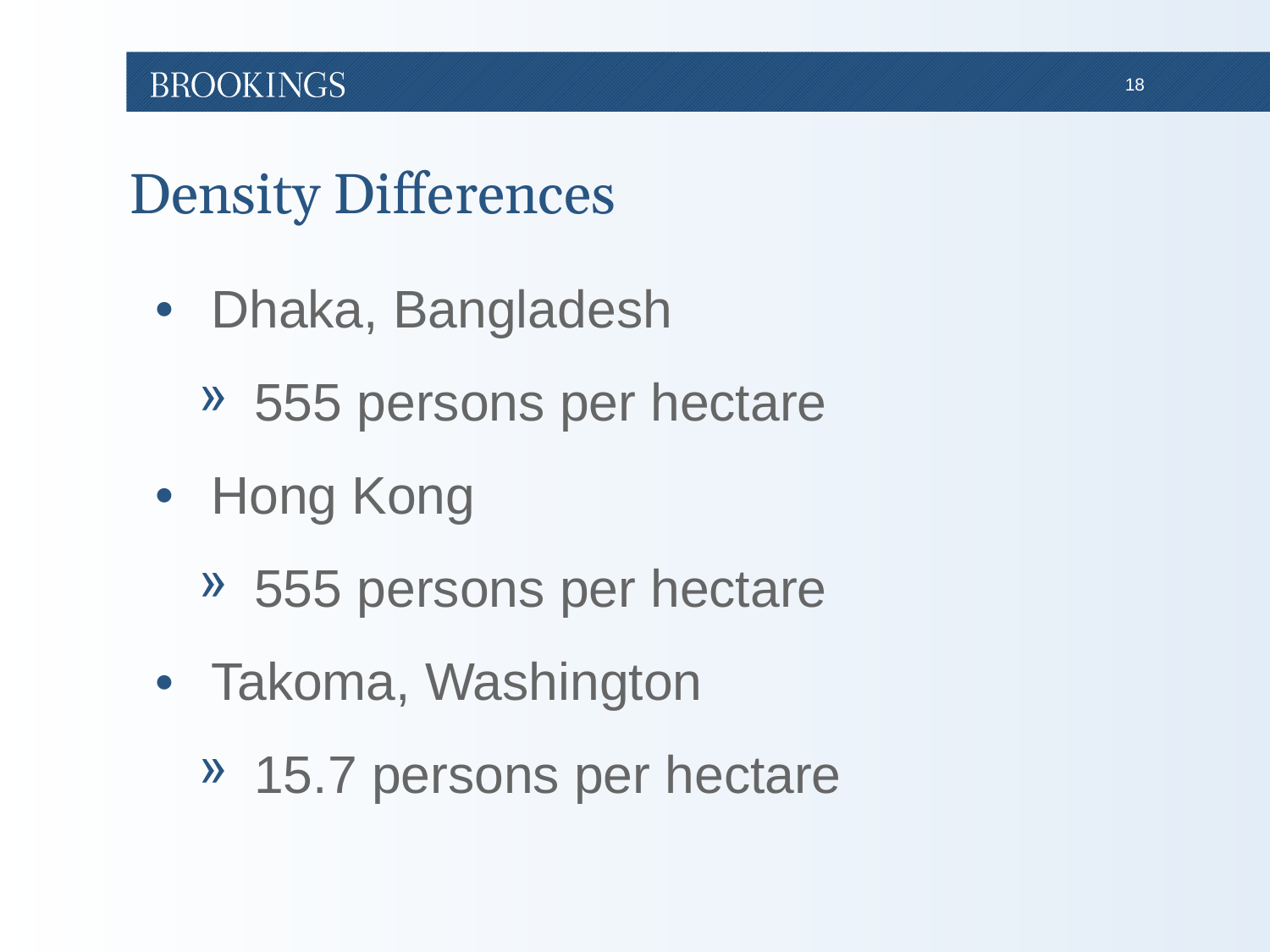

# Density Differences
Dhaka, Bangladesh
555 persons per hectare
Hong Kong
555 persons per hectare
Takoma, Washington
15.7 persons per hectare